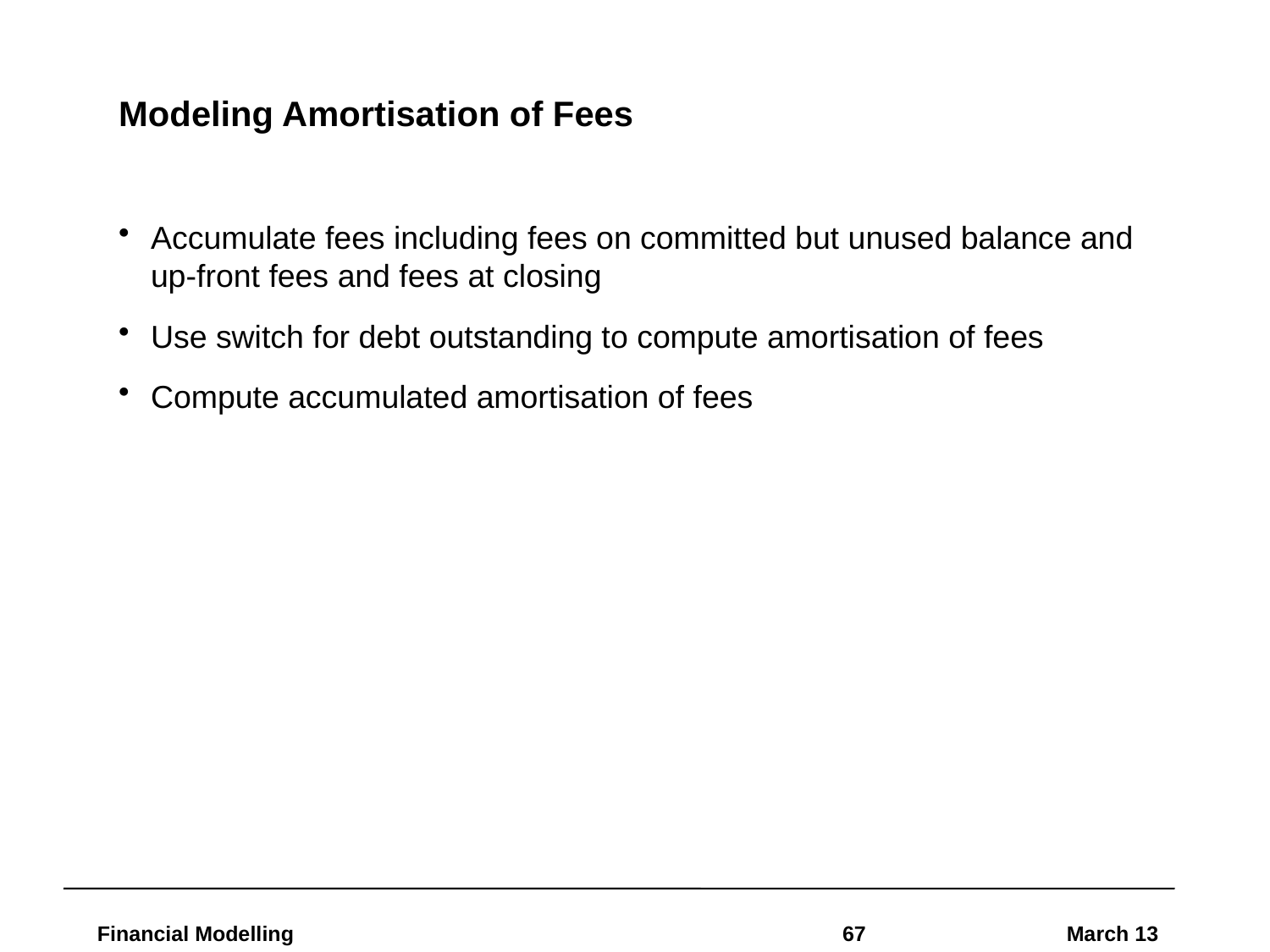

# Modeling Amortisation of Fees
Accumulate fees including fees on committed but unused balance and up-front fees and fees at closing
Use switch for debt outstanding to compute amortisation of fees
Compute accumulated amortisation of fees